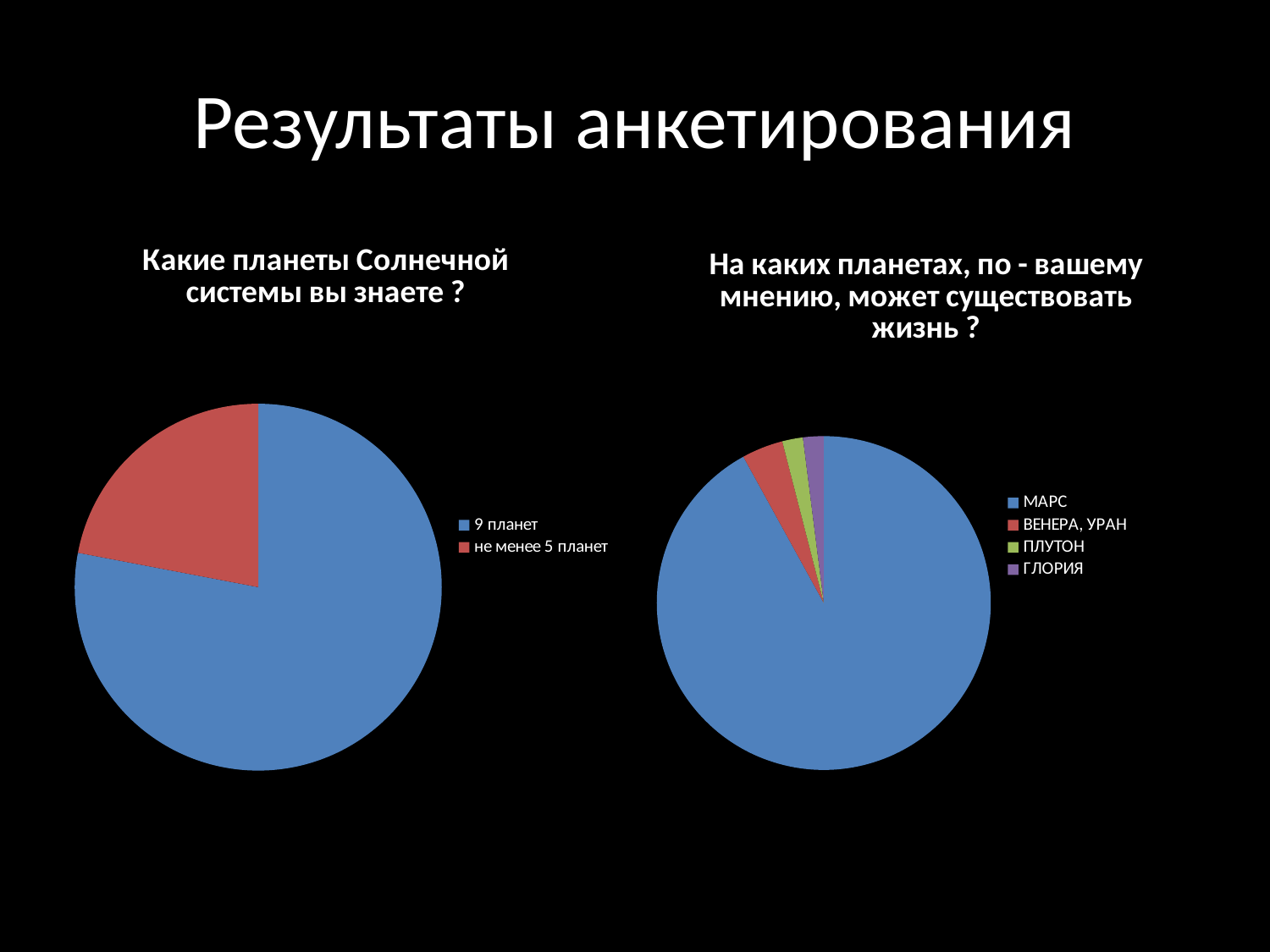

# Результаты анкетирования

### Chart: Какие планеты Солнечной системы вы знаете ?

| Category | Продажи |
|---|---|
| 9 планет | 0.78 |
| не менее 5 планет | 0.22000000000000014 |

### Chart: На каких планетах, по - вашему мнению, может существовать жизнь ?

| Category | На каких планетах, по авшему мнению, может существовать жизнь ? |
|---|---|
| МАРС | 0.92 |
| ВЕНЕРА, УРАН                 | 0.04000000000000002 |
| ПЛУТОН | 0.02000000000000001 |
| ГЛОРИЯ | 0.02000000000000001 |